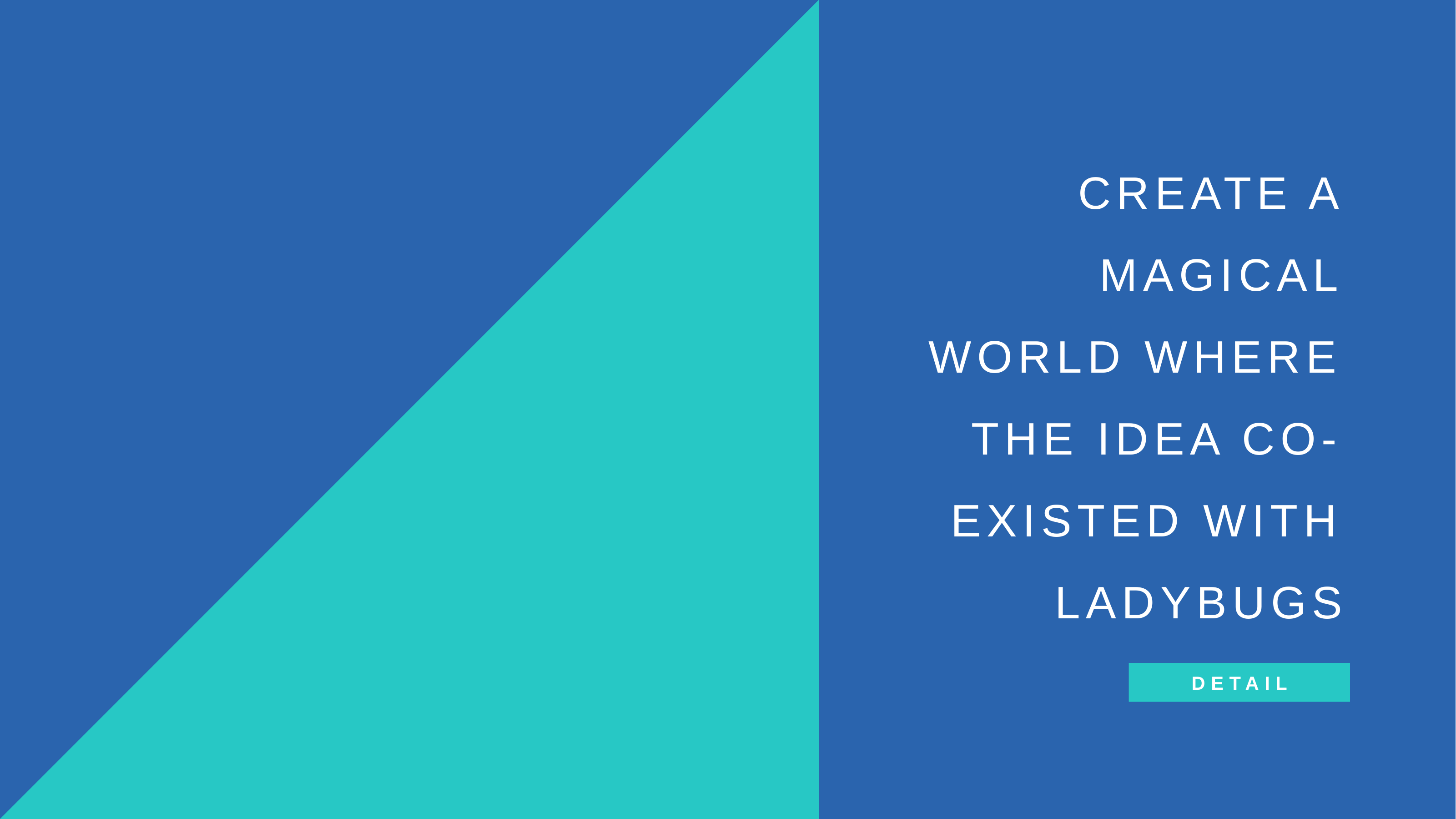

CREATE A MAGICAL WORLD WHERE THE IDEA CO-EXISTED WITH LADYBUGS
DETAIL